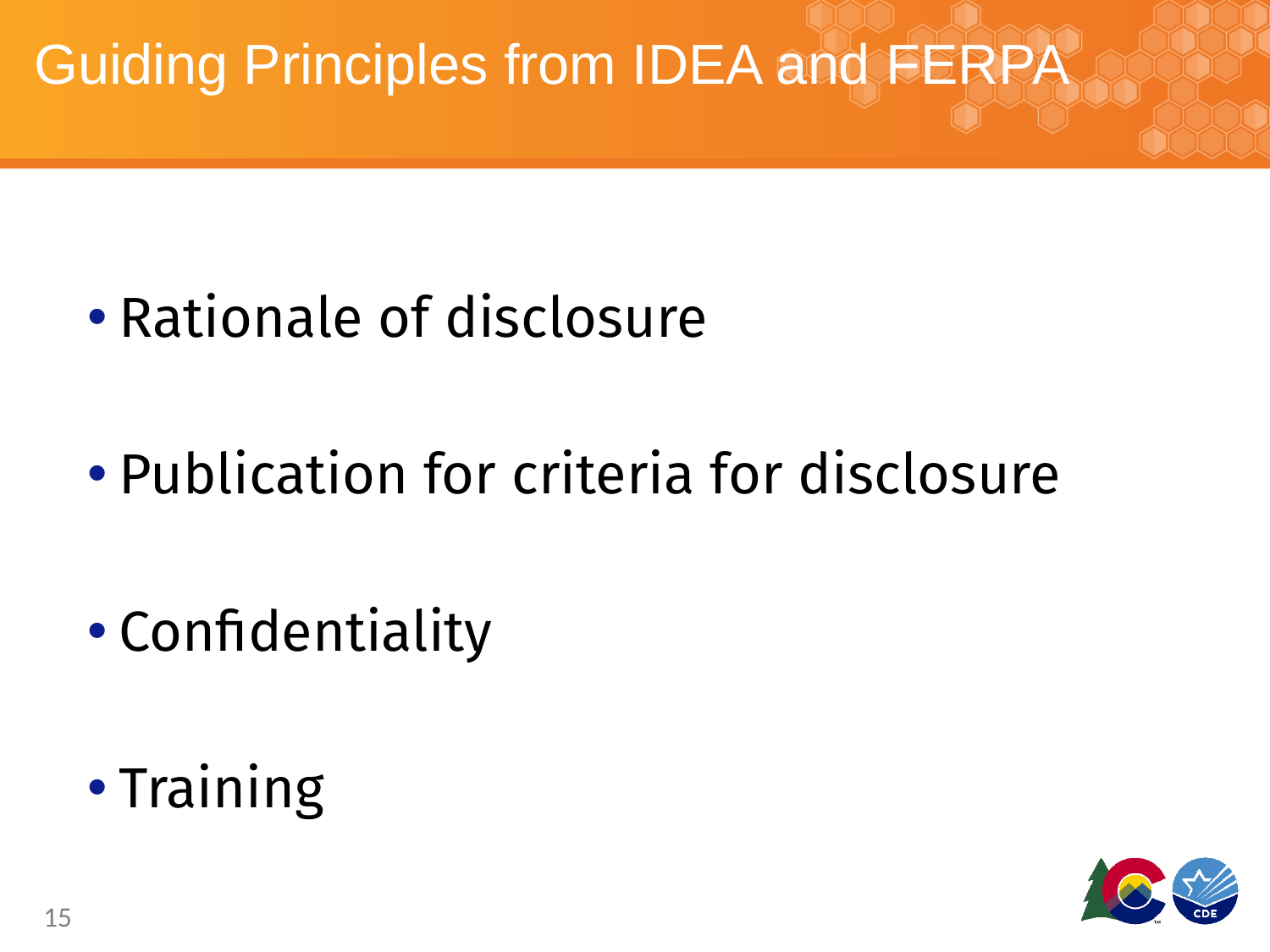

# Guiding Principles from IDEA and FERPA

Rationale of disclosure

Publication for criteria for disclosure

Confidentiality

Training

15